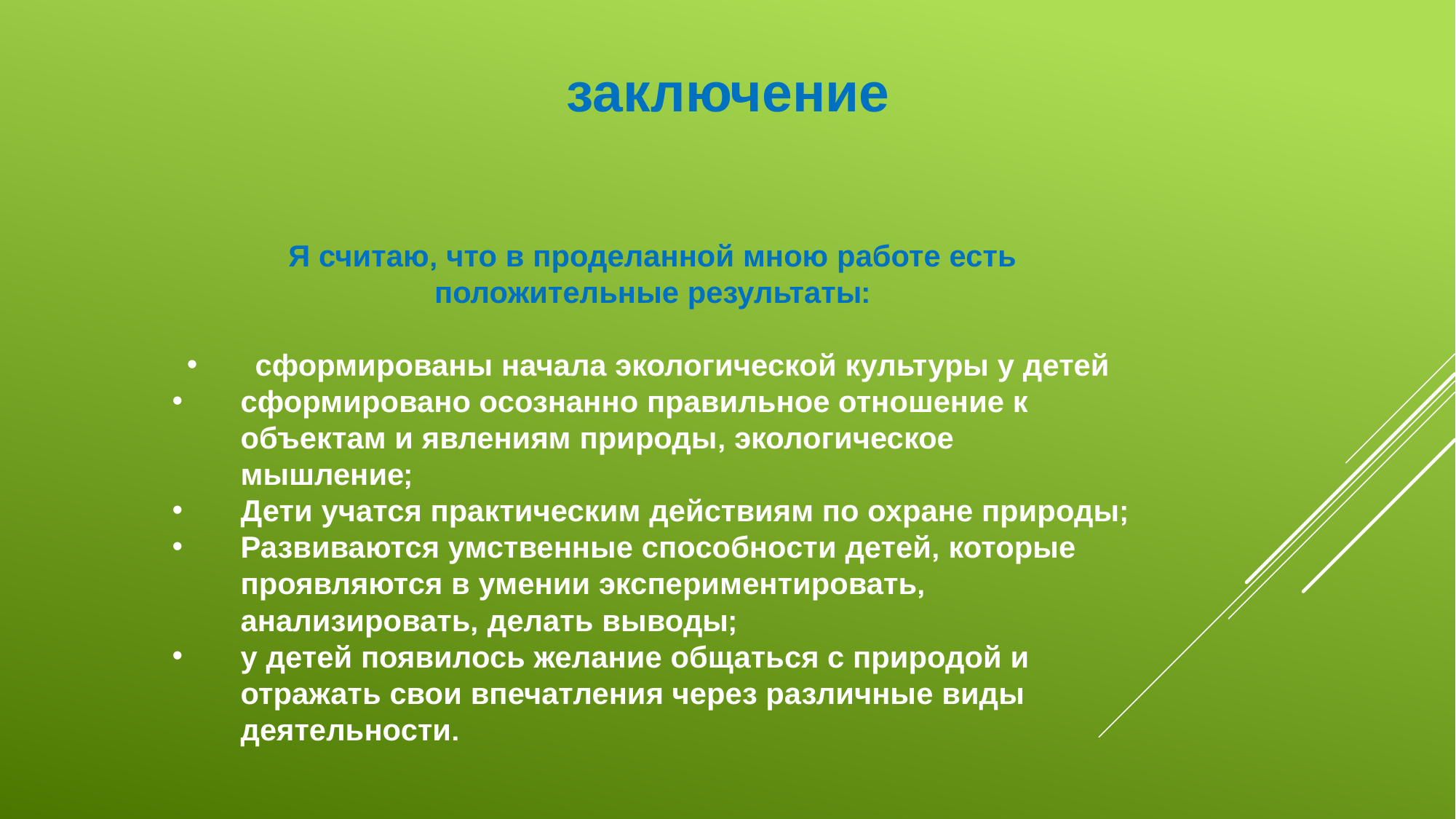

заключение
Я считаю, что в проделанной мною работе есть положительные результаты:

сформированы начала экологической культуры у детей
сформировано осознанно правильное отношение к объектам и явлениям природы, экологическое мышление;
Дети учатся практическим действиям по охране природы;
Развиваются умственные способности детей, которые проявляются в умении экспериментировать, анализировать, делать выводы;
у детей появилось желание общаться с природой и отражать свои впечатления через различные виды деятельности.